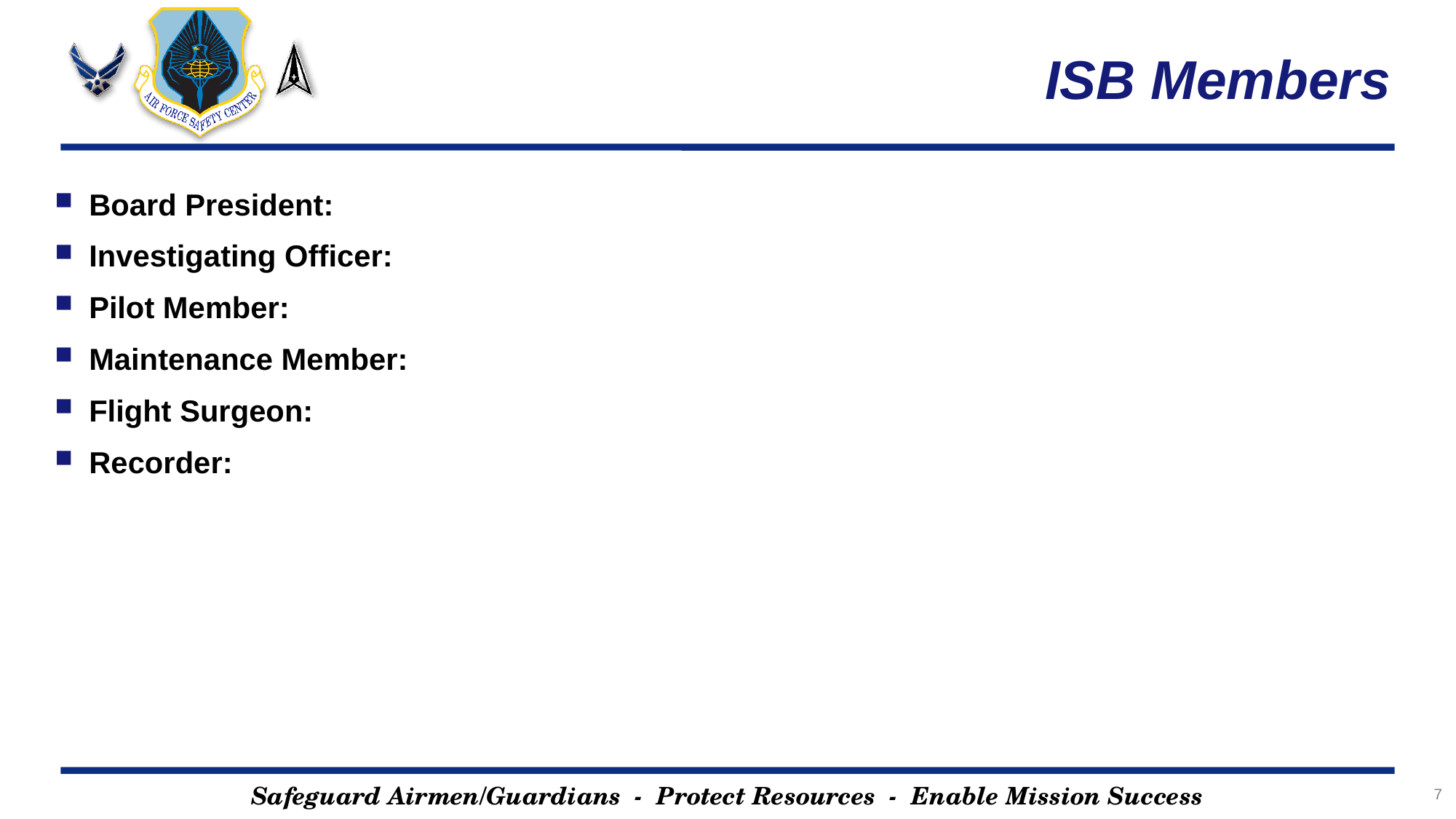

# ISB Members
Board President:
Investigating Officer:
Pilot Member:
Maintenance Member:
Flight Surgeon:
Recorder:
7